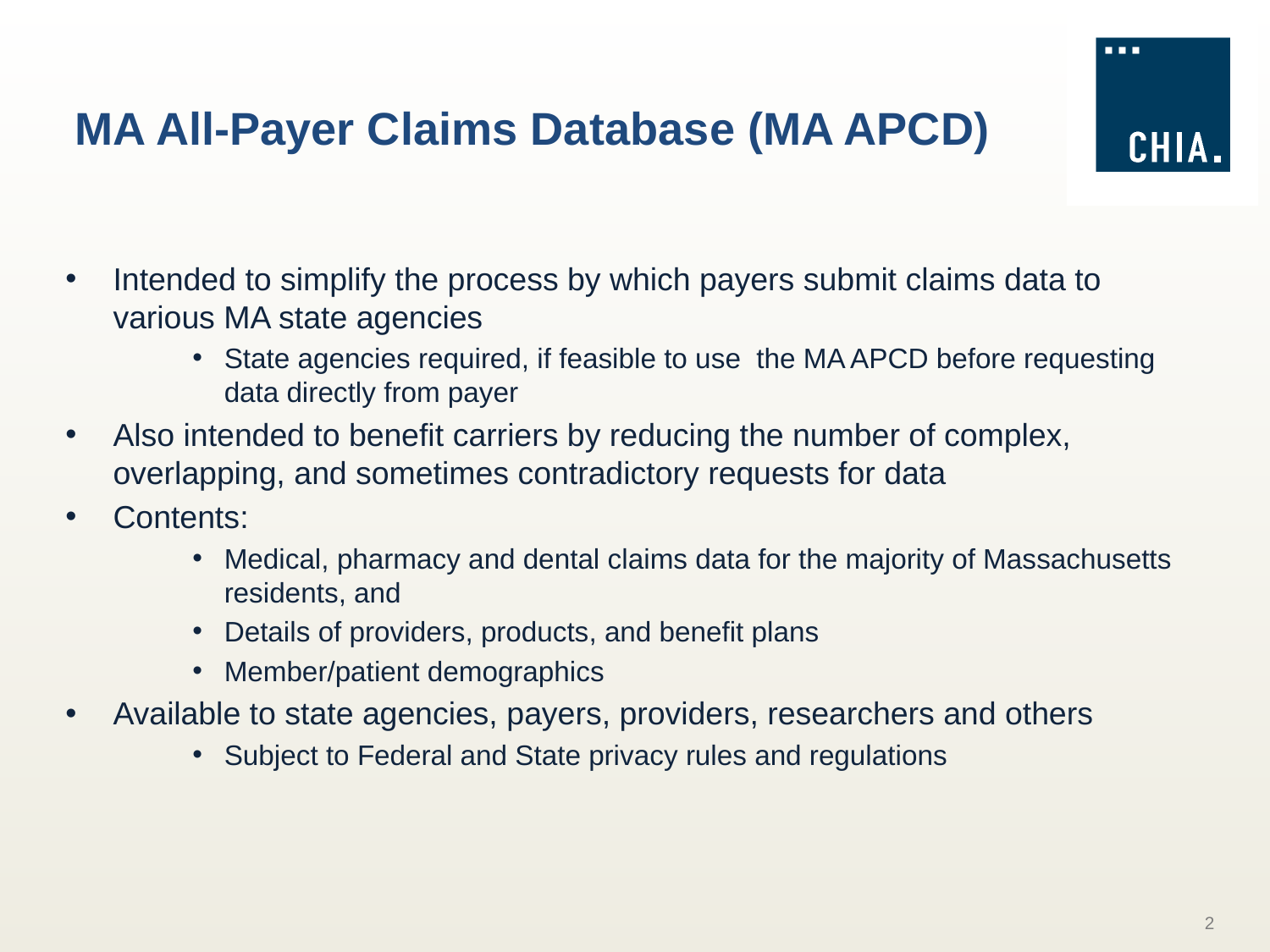

# MA All-Payer Claims Database (MA APCD)
Intended to simplify the process by which payers submit claims data to various MA state agencies
State agencies required, if feasible to use  the MA APCD before requesting data directly from payer
Also intended to benefit carriers by reducing the number of complex, overlapping, and sometimes contradictory requests for data
Contents:
Medical, pharmacy and dental claims data for the majority of Massachusetts residents, and
Details of providers, products, and benefit plans
Member/patient demographics
Available to state agencies, payers, providers, researchers and others
Subject to Federal and State privacy rules and regulations

2